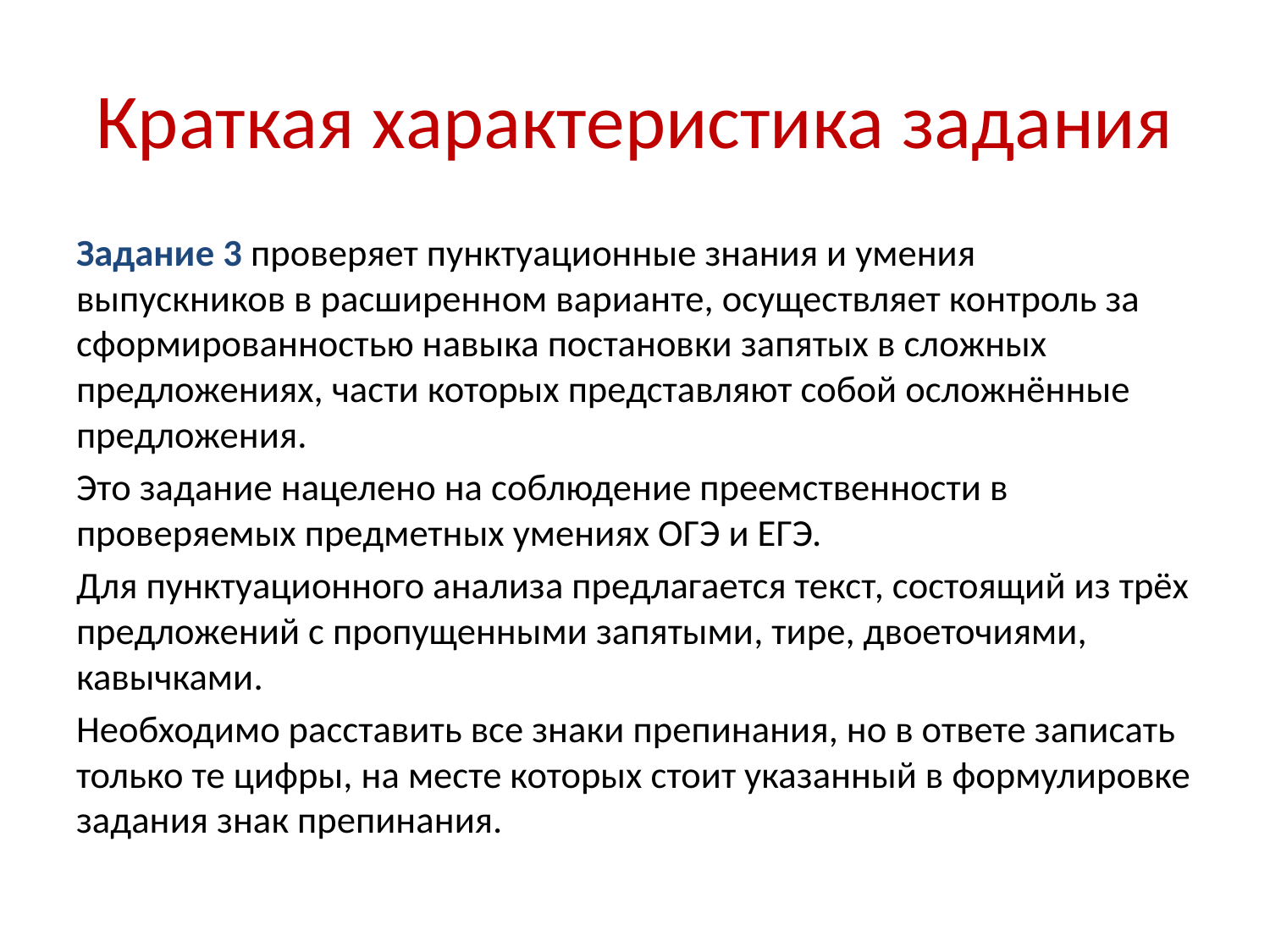

# Краткая характеристика задания
Задание 3 проверяет пунктуационные знания и умения выпускников в расширенном варианте, осуществляет контроль за сформированностью навыка постановки запятых в сложных предложениях, части которых представляют собой осложнённые предложения.
Это задание нацелено на соблюдение преемственности в проверяемых предметных умениях ОГЭ и ЕГЭ.
Для пунктуационного анализа предлагается текст, состоящий из трёх предложений с пропущенными запятыми, тире, двоеточиями, кавычками.
Необходимо расставить все знаки препинания, но в ответе записать только те цифры, на месте которых стоит указанный в формулировке задания знак препинания.